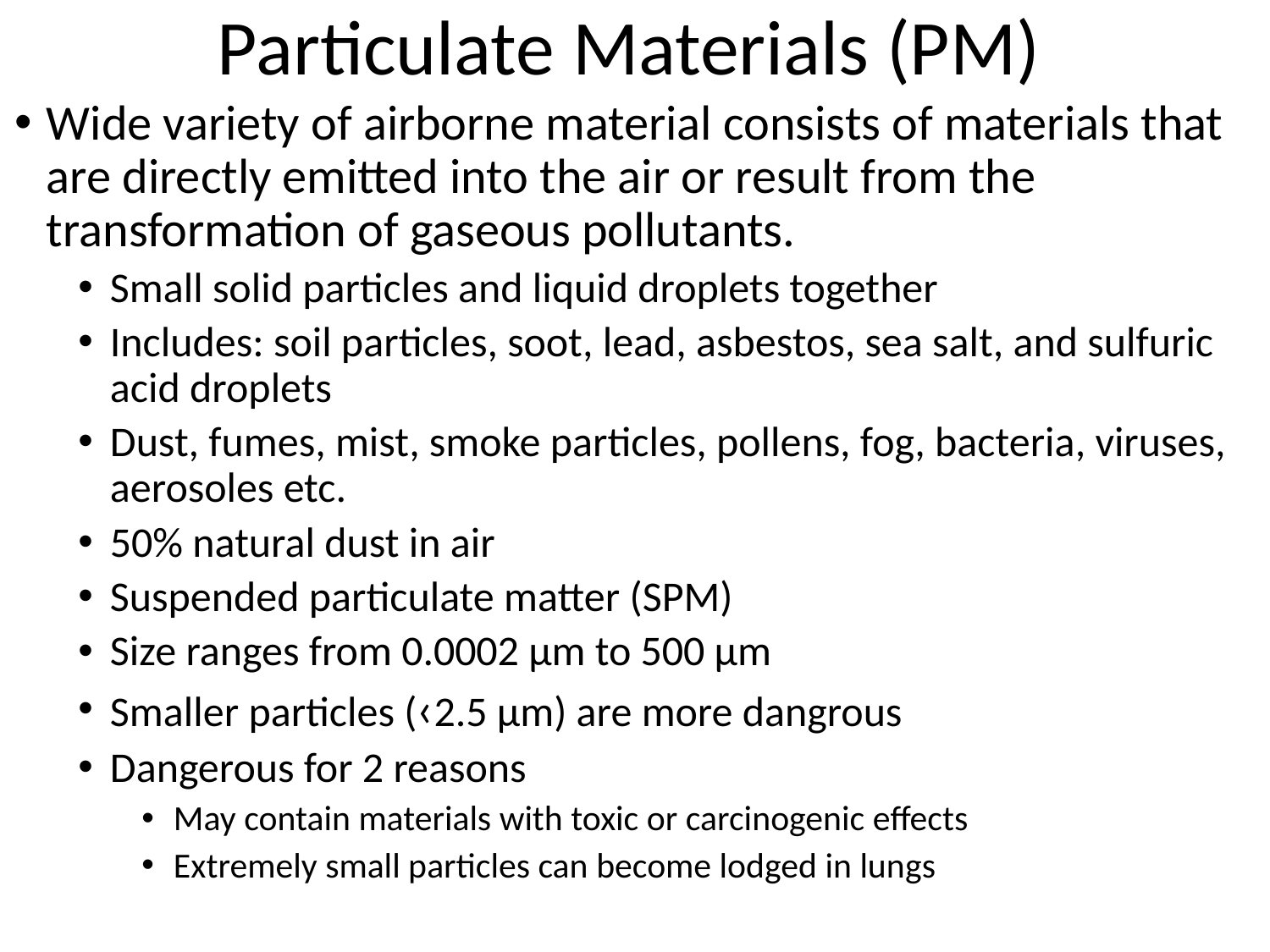

# Particulate Materials (PM)
Wide variety of airborne material consists of materials that are directly emitted into the air or result from the transformation of gaseous pollutants.
Small solid particles and liquid droplets together
Includes: soil particles, soot, lead, asbestos, sea salt, and sulfuric acid droplets
Dust, fumes, mist, smoke particles, pollens, fog, bacteria, viruses, aerosoles etc.
50% natural dust in air
Suspended particulate matter (SPM)
Size ranges from 0.0002 µm to 500 µm
Smaller particles (‹2.5 µm) are more dangrous
Dangerous for 2 reasons
May contain materials with toxic or carcinogenic effects
Extremely small particles can become lodged in lungs